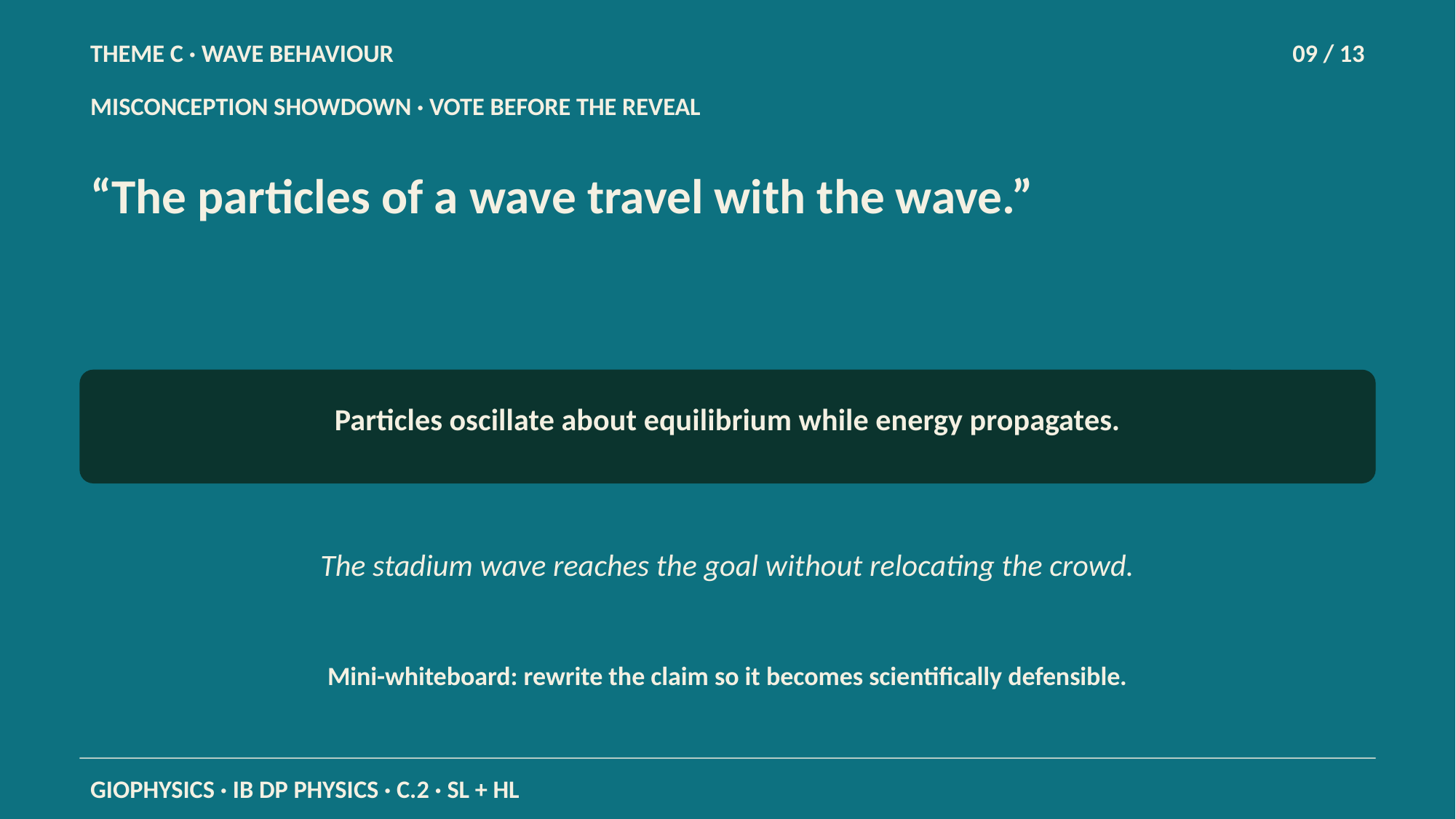

THEME C · WAVE BEHAVIOUR
09 / 13
MISCONCEPTION SHOWDOWN · VOTE BEFORE THE REVEAL
“The particles of a wave travel with the wave.”

Particles oscillate about equilibrium while energy propagates.
The stadium wave reaches the goal without relocating the crowd.
Mini-whiteboard: rewrite the claim so it becomes scientifically defensible.

GIOPHYSICS · IB DP PHYSICS · C.2 · SL + HL